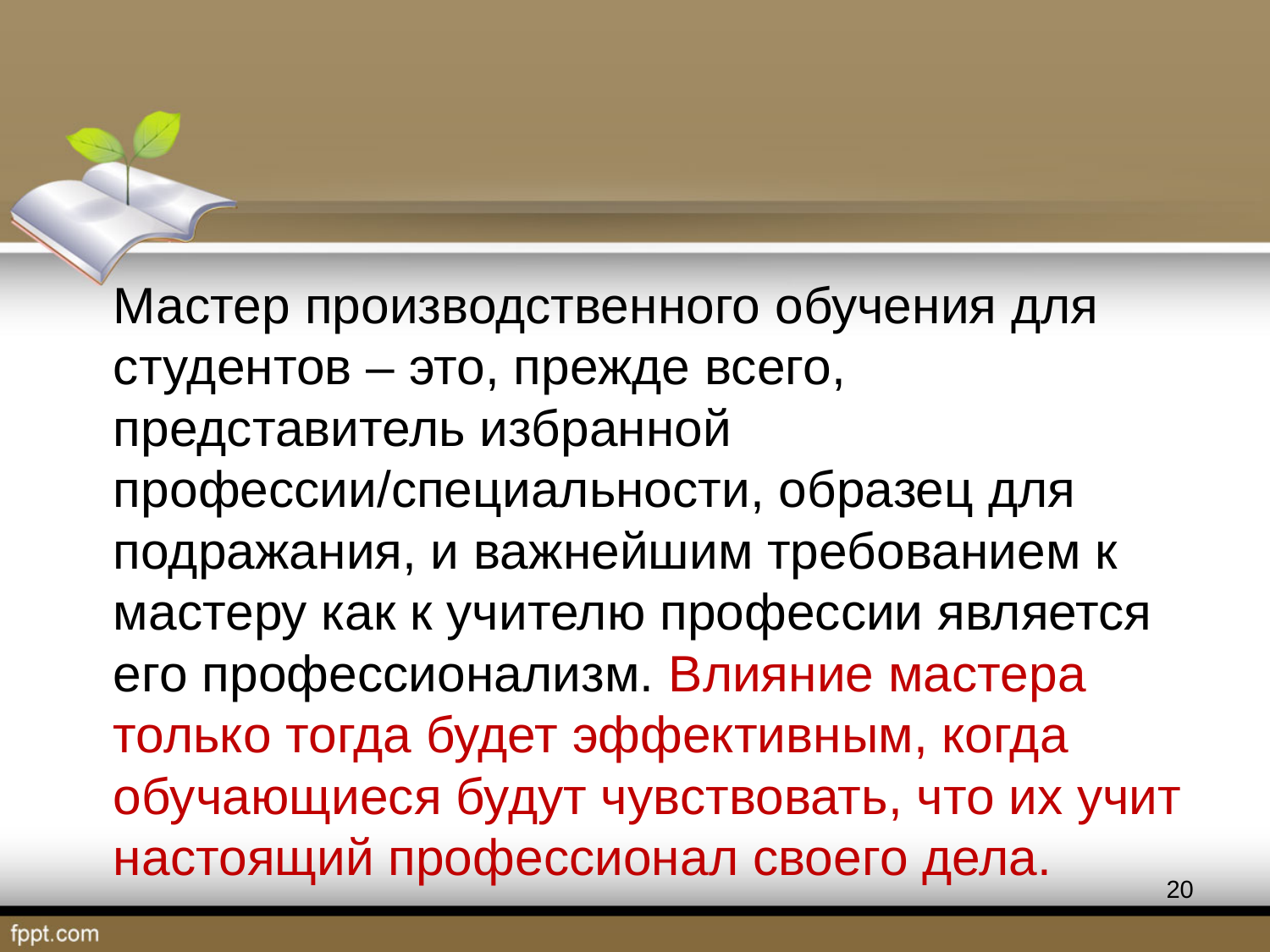

Мастер производственного обучения для студентов – это, прежде всего, представитель избранной профессии/специальности, образец для подражания, и важнейшим требованием к мастеру как к учителю профессии является его профессионализм. Влияние мастера только тогда будет эффективным, когда обучающиеся будут чувствовать, что их учит настоящий профессионал своего дела.
20